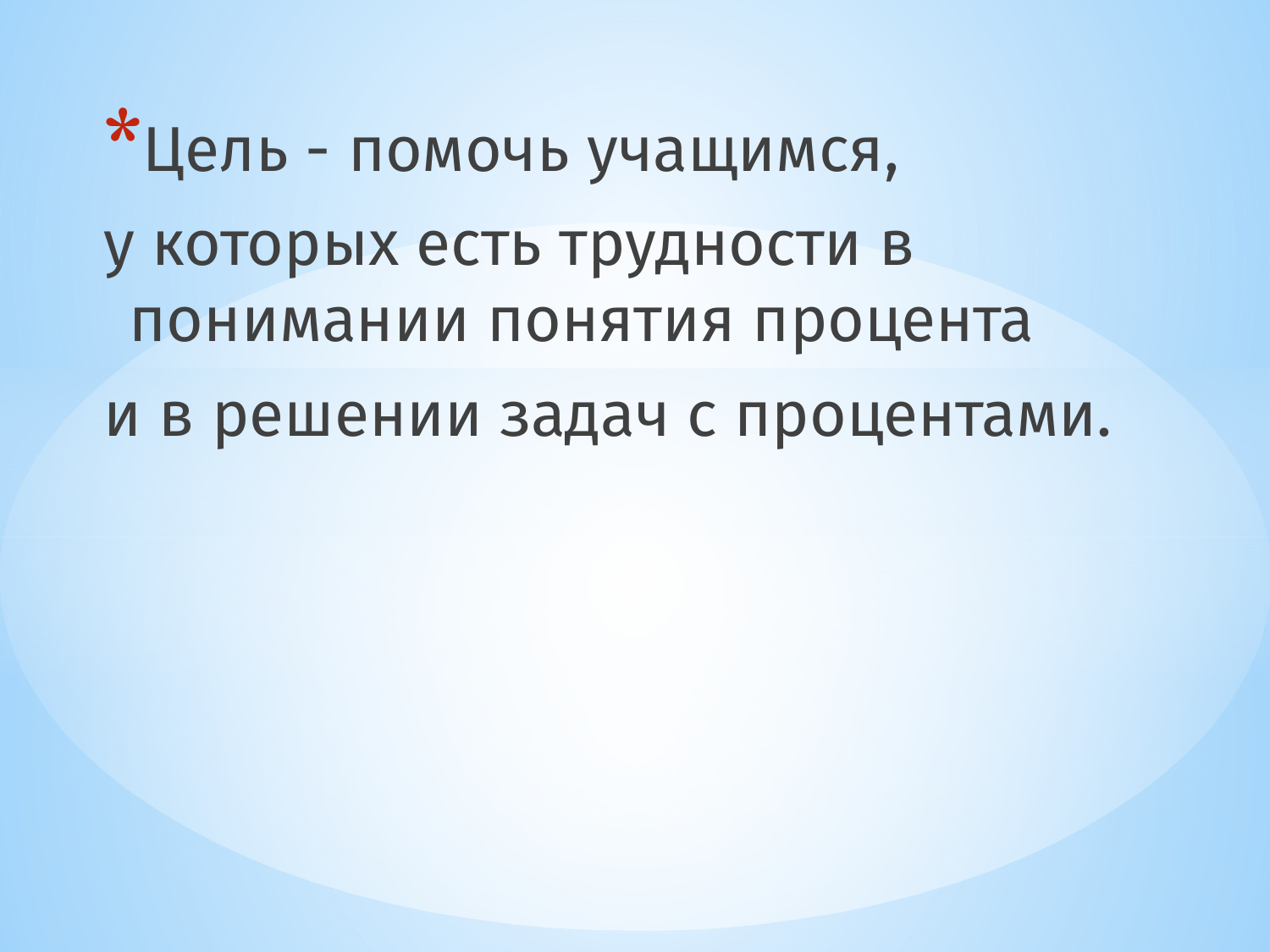

Цель - помочь учащимся,
у которых есть трудности в понимании понятия процента
и в решении задач с процентами.